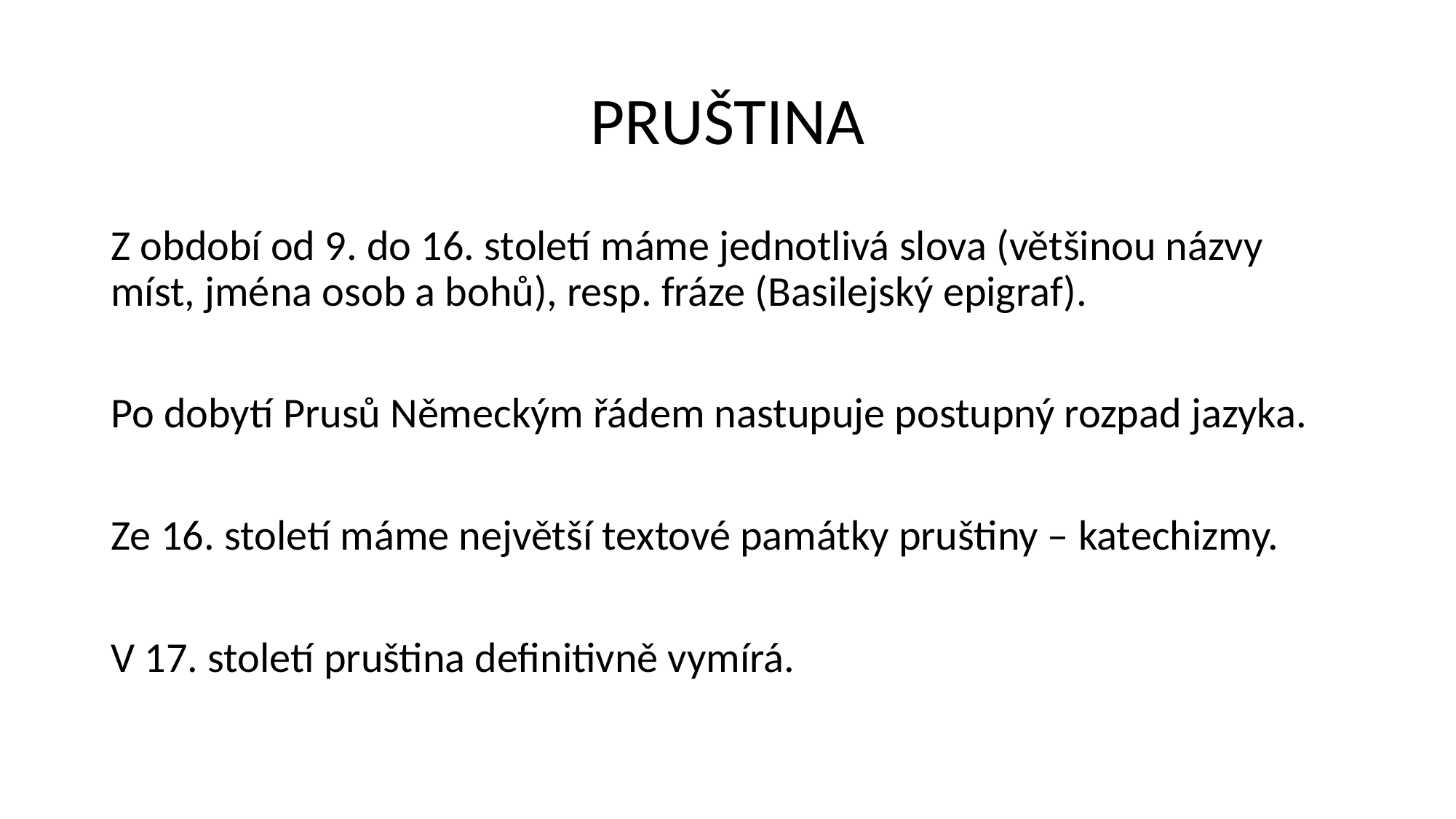

# PRUŠTINA
Z období od 9. do 16. století máme jednotlivá slova (většinou názvy míst, jména osob a bohů), resp. fráze (Basilejský epigraf).

Po dobytí Prusů Německým řádem nastupuje postupný rozpad jazyka.

Ze 16. století máme největší textové památky pruštiny – katechizmy.

V 17. století pruština definitivně vymírá.